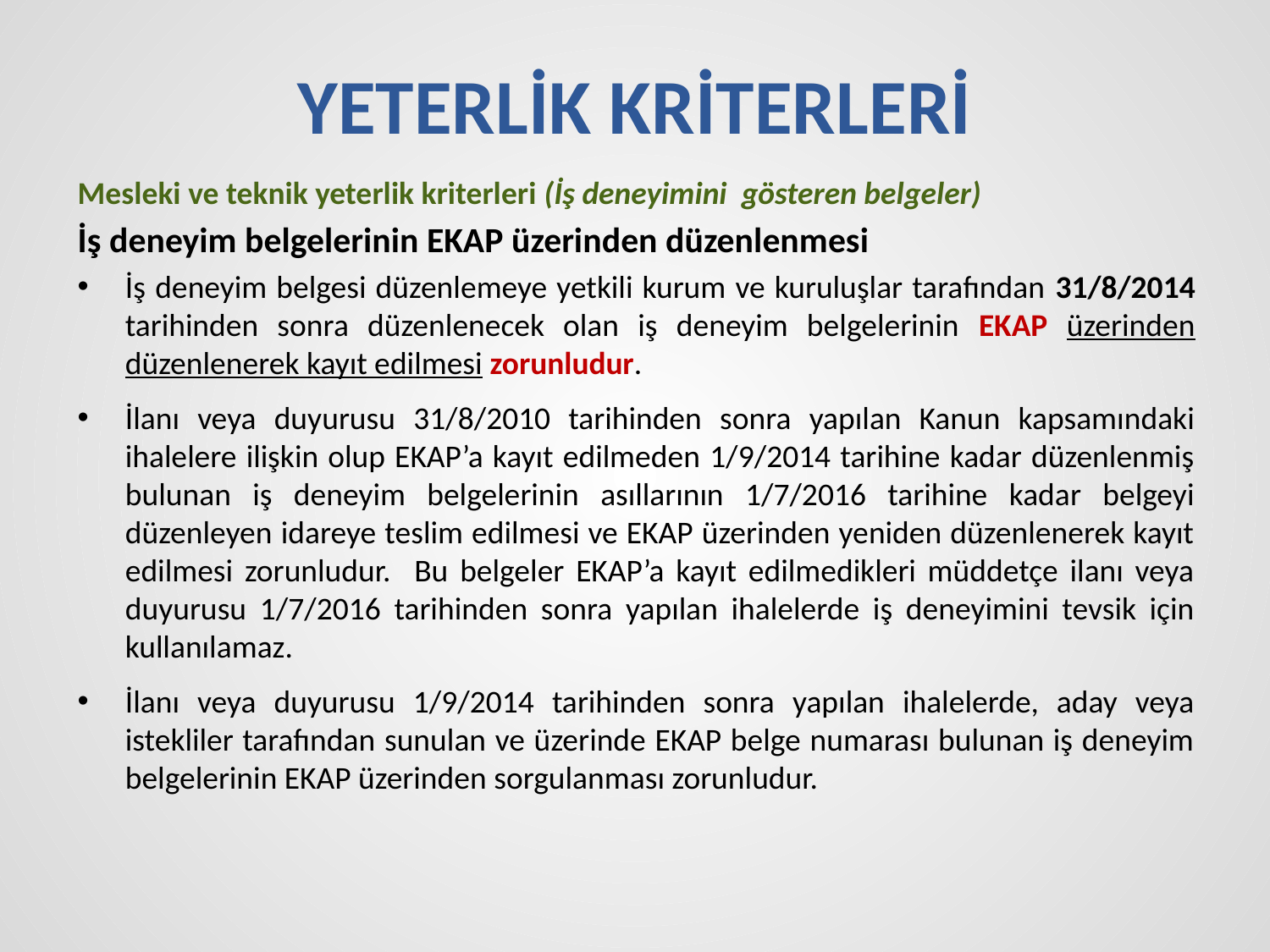

# YETERLİK KRİTERLERİ
Mesleki ve teknik yeterlik kriterleri (İş deneyimini  gösteren belgeler)
İş deneyim belgelerinin EKAP üzerinden düzenlenmesi
İş deneyim belgesi düzenlemeye yetkili kurum ve kuruluşlar tarafından 31/8/2014 tarihinden sonra düzenlenecek olan iş deneyim belgelerinin EKAP üzerinden düzenlenerek kayıt edilmesi zorunludur.
İlanı veya duyurusu 31/8/2010 tarihinden sonra yapılan Kanun kapsamındaki ihalelere ilişkin olup EKAP’a kayıt edilmeden 1/9/2014 tarihine kadar düzenlenmiş bulunan iş deneyim belgelerinin asıllarının 1/7/2016 tarihine kadar belgeyi düzenleyen idareye teslim edilmesi ve EKAP üzerinden yeniden düzenlenerek kayıt edilmesi zorunludur.  Bu belgeler EKAP’a kayıt edilmedikleri müddetçe ilanı veya duyurusu 1/7/2016 tarihinden sonra yapılan ihalelerde iş deneyimini tevsik için kullanılamaz.
İlanı veya duyurusu 1/9/2014 tarihinden sonra yapılan ihalelerde, aday veya istekliler tarafından sunulan ve üzerinde EKAP belge numarası bulunan iş deneyim belgelerinin EKAP üzerinden sorgulanması zorunludur.